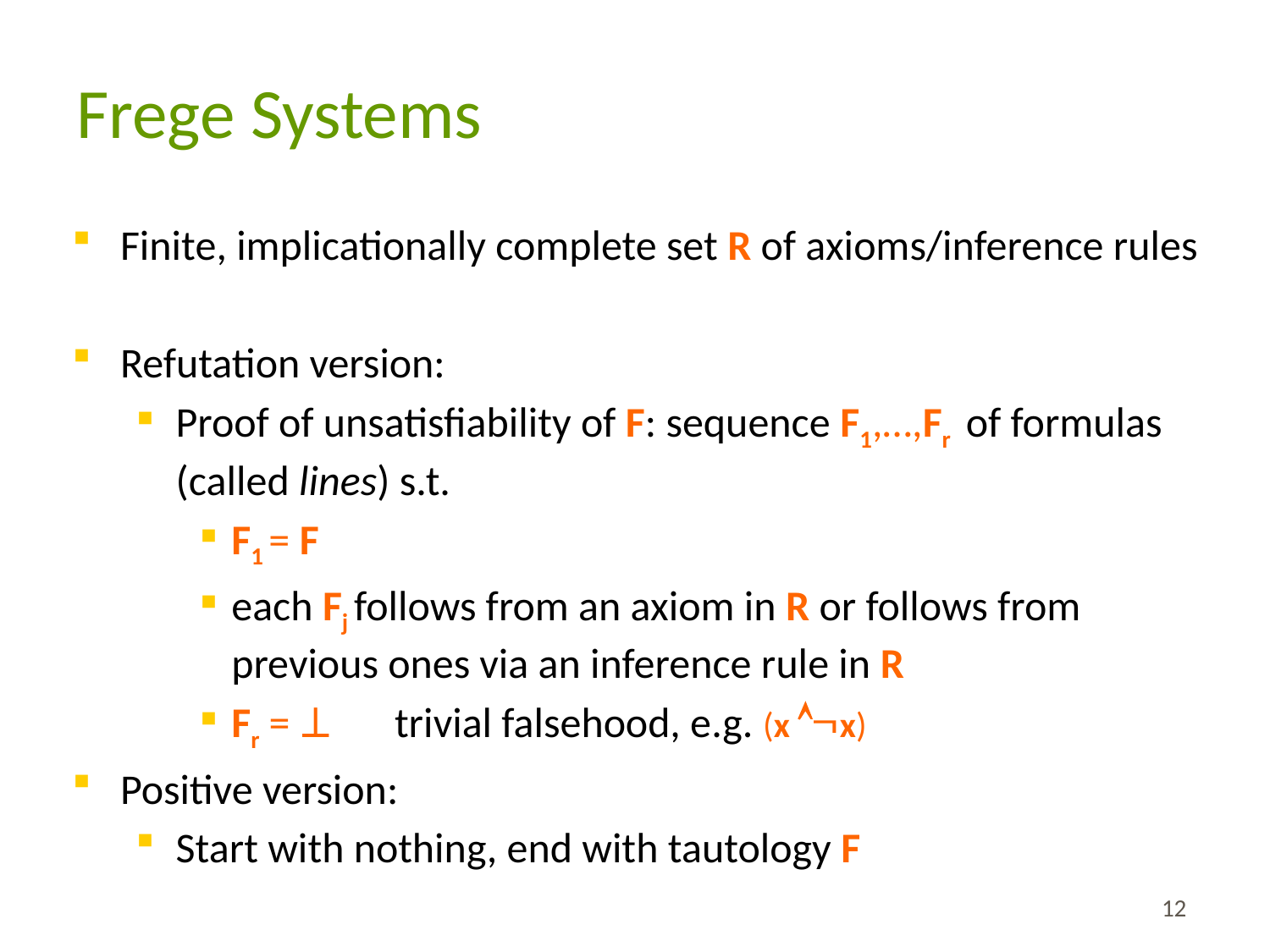

# Frege Systems
Finite, implicationally complete set R of axioms/inference rules

Refutation version:
Proof of unsatisfiability of F: sequence F1,…,Fr  of formulas (called lines) s.t.
F1 = F
each Fj follows from an axiom in R or follows from previous ones via an inference rule in R
Fr = ⊥    trivial falsehood, e.g. (x ∧¬x)
Positive version:
Start with nothing, end with tautology F

12